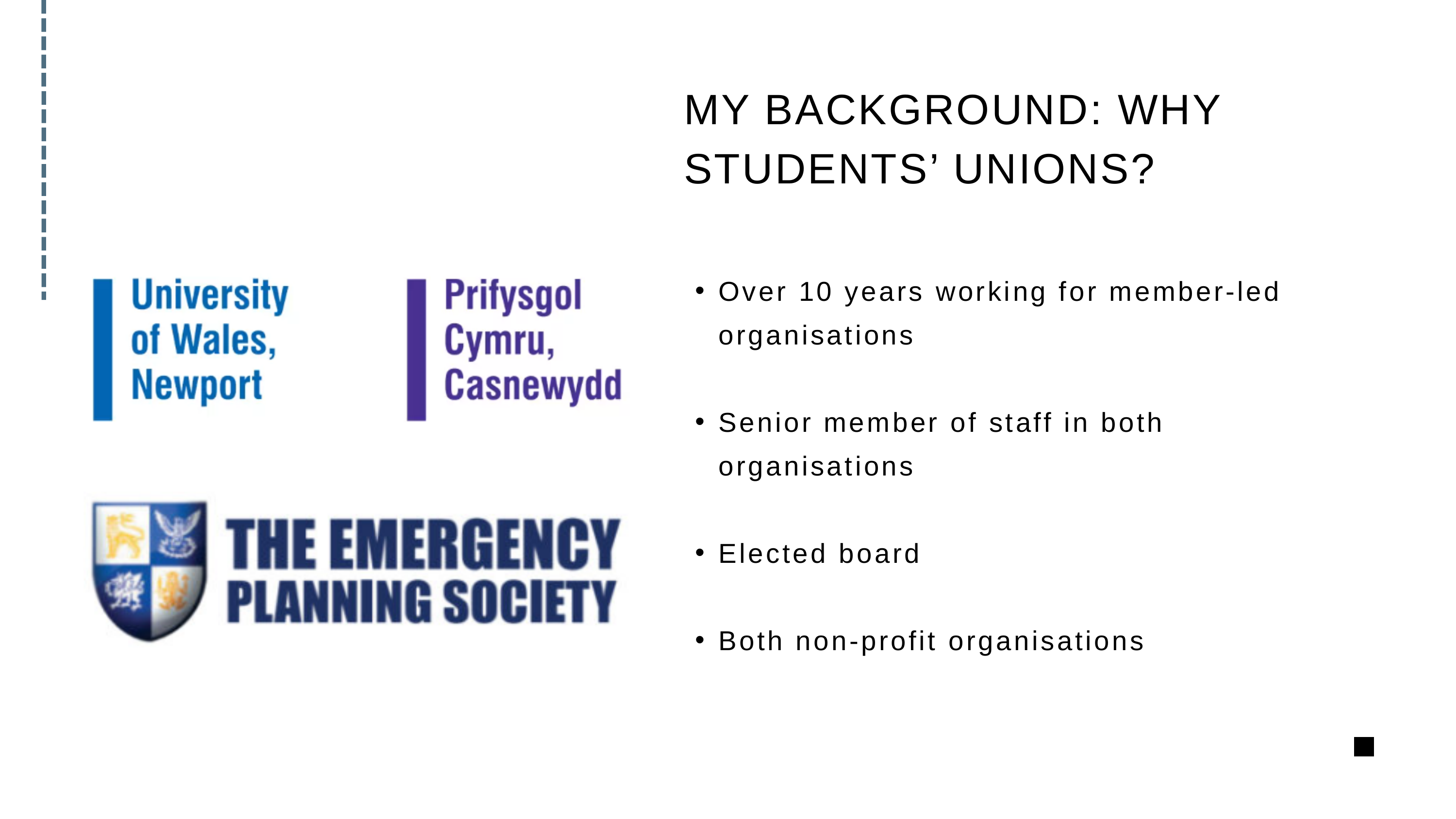

MY BACKGROUND: WHY STUDENTS’ UNIONS?
Over 10 years working for member-led organisations

Senior member of staff in both organisations

Elected board

Both non-profit organisations